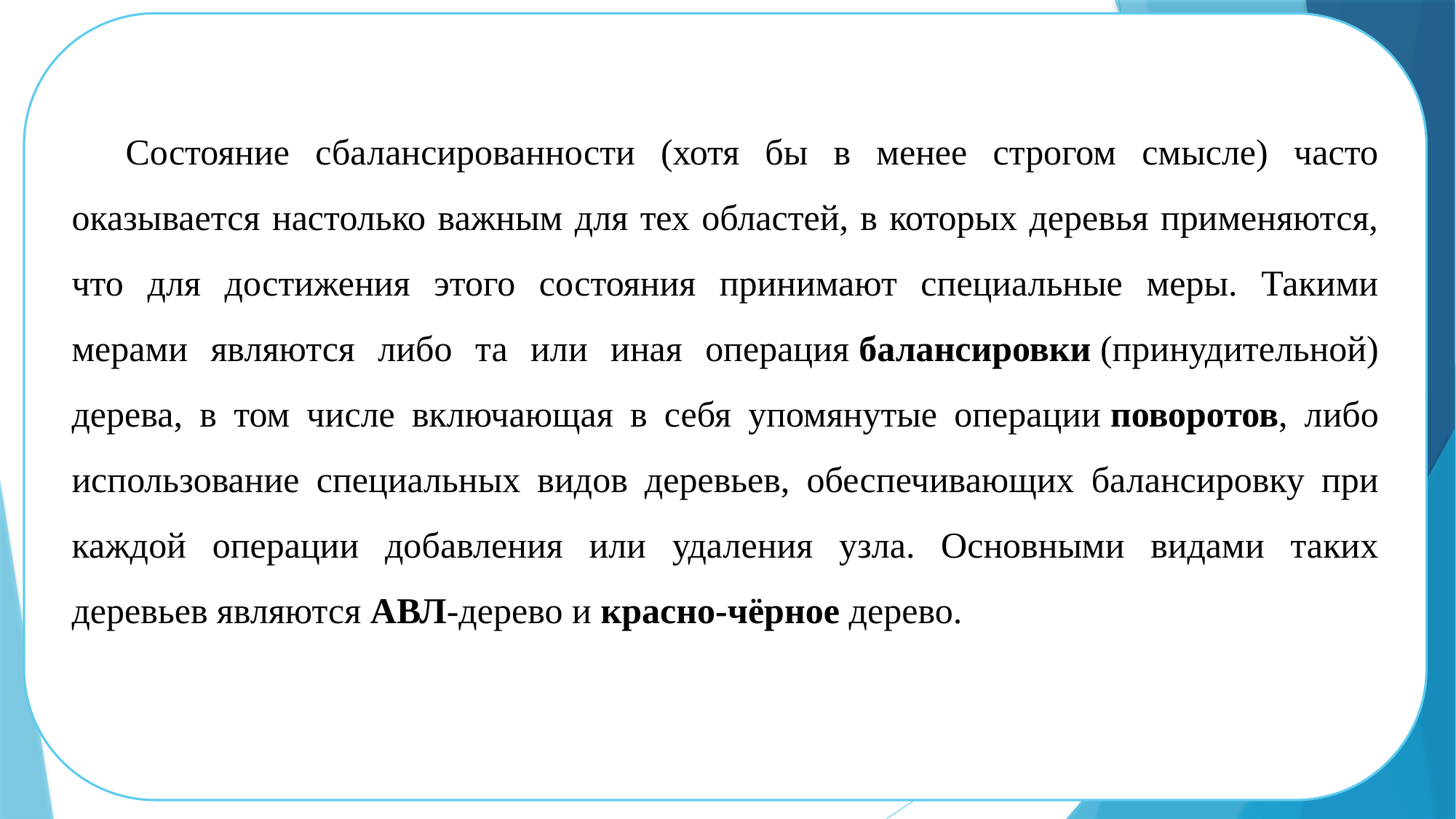

Состояние сбалансированности (хотя бы в менее строгом смысле) часто оказывается настолько важным для тех областей, в которых деревья применяются, что для достижения этого состояния принимают специальные меры. Такими мерами являются либо та или иная операция балансировки (принудительной) дерева, в том числе включающая в себя упомянутые операции поворотов, либо использование специальных видов деревьев, обеспечивающих балансировку при каждой операции добавления или удаления узла. Основными видами таких деревьев являются АВЛ-дерево и красно-чёрное дерево.